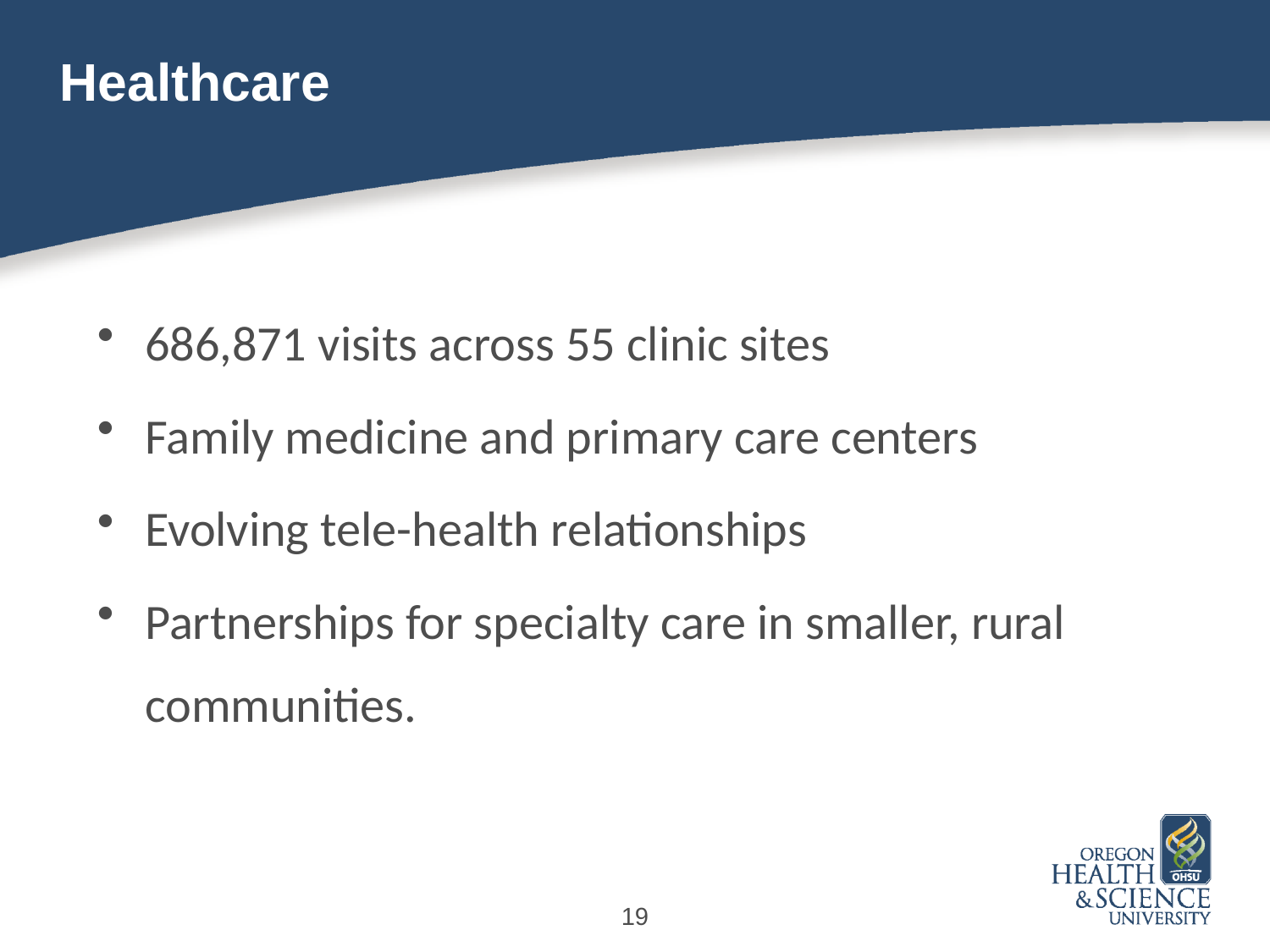

# Healthcare
686,871 visits across 55 clinic sites
Family medicine and primary care centers
Evolving tele-health relationships
Partnerships for specialty care in smaller, rural communities.

19